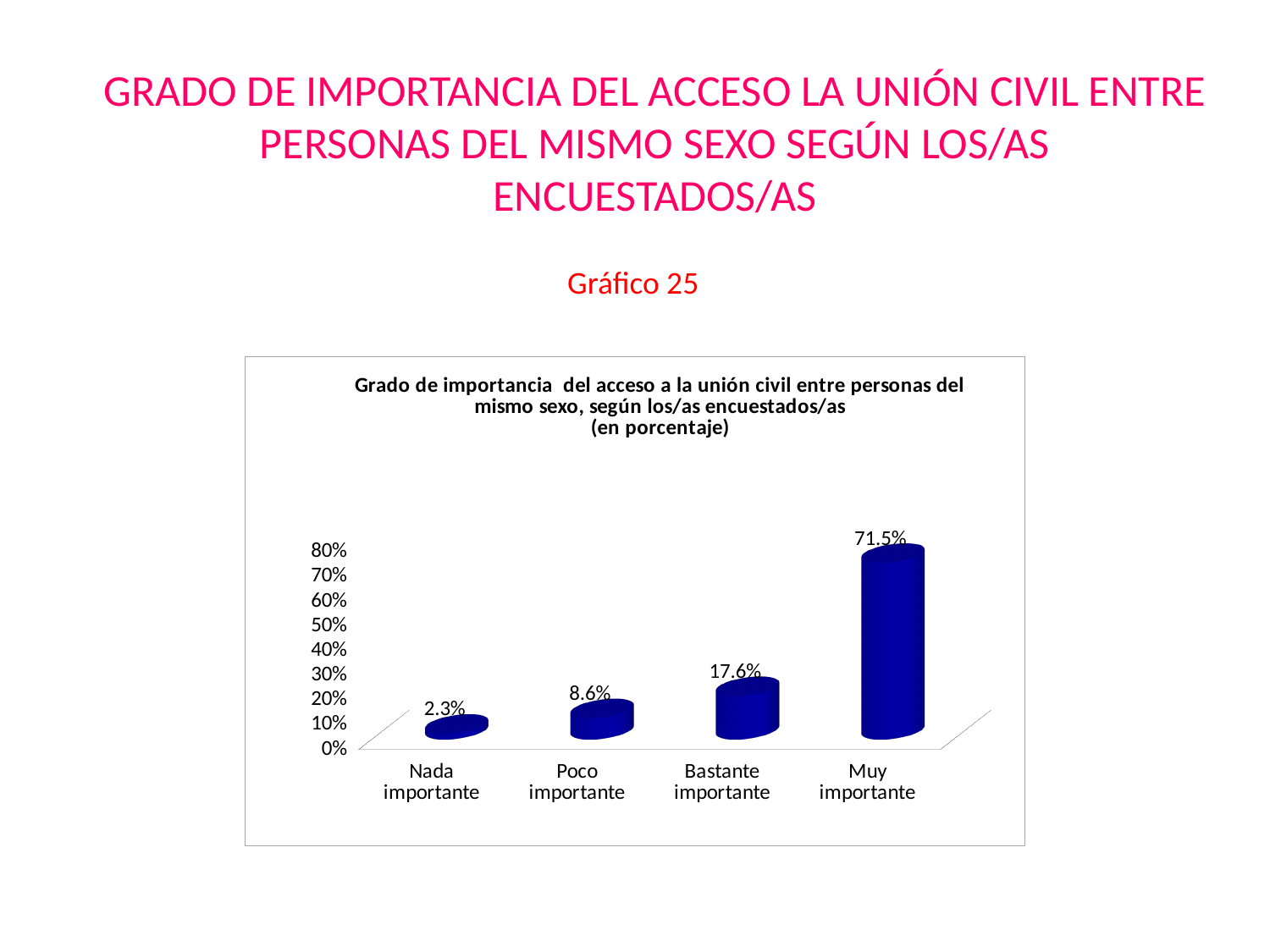

GRADO DE IMPORTANCIA DEL ACCESO LA UNIÓN CIVIL ENTRE PERSONAS DEL MISMO SEXO SEGÚN LOS/AS ENCUESTADOS/AS
Gráfico 25

[unsupported chart]